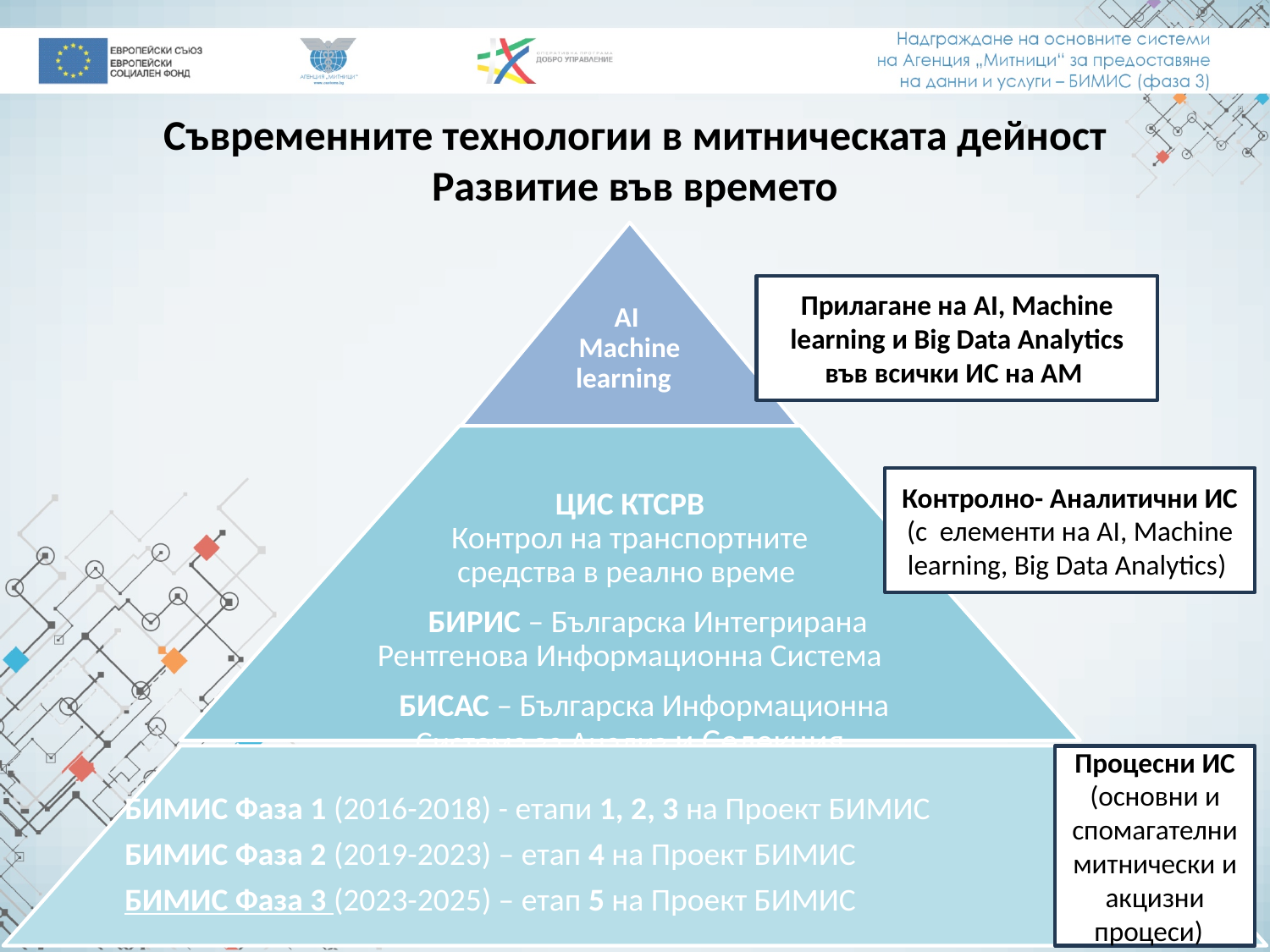

Съвременните технологии в митническата дейност
Развитие във времето

AI
Machine learning                   Big Data Analytics

ЦИС КТСРВ
Контрол на транспортните
средства в реално време

     БИРИС – Българска Интегрирана Рентгенова Информационна Система

    БИСАС – Българска Информационна Система за Анализ и Селекция
БИМИС Фаза 1 (2016-2018) - етапи 1, 2, 3 на Проект БИМИС
БИМИС Фаза 2 (2019-2023) – етап 4 на Проект БИМИС
БИМИС Фаза 3 (2023-2025) – етап 5 на Проект БИМИС
Прилагане на AI, Machine learning и Big Data Analytics във всички ИС на АМ
Контролно- Аналитични ИС (с  елементи на AI, Machine learning, Big Data Analytics)
Процесни ИС (основни и спомагателни митнически и акцизни процеси)